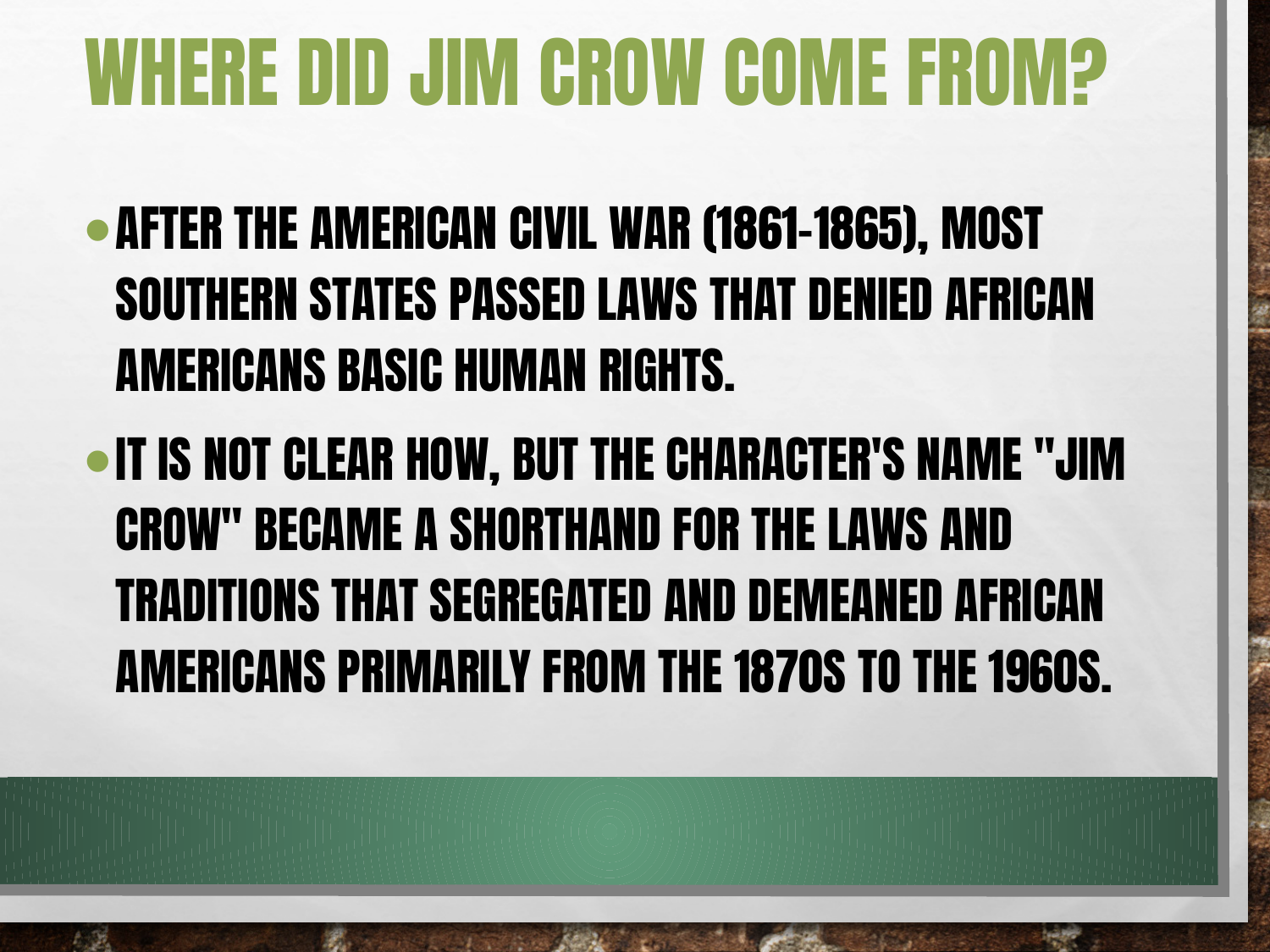

# where did Jim crow come from?
After the American Civil War (1861-1865), most southern states passed laws that denied African Americans basic human rights.
It is not clear how, but the character's name "Jim Crow" became a shorthand for the laws and traditions that segregated and demeaned African Americans primarily from the 1870s to the 1960s.